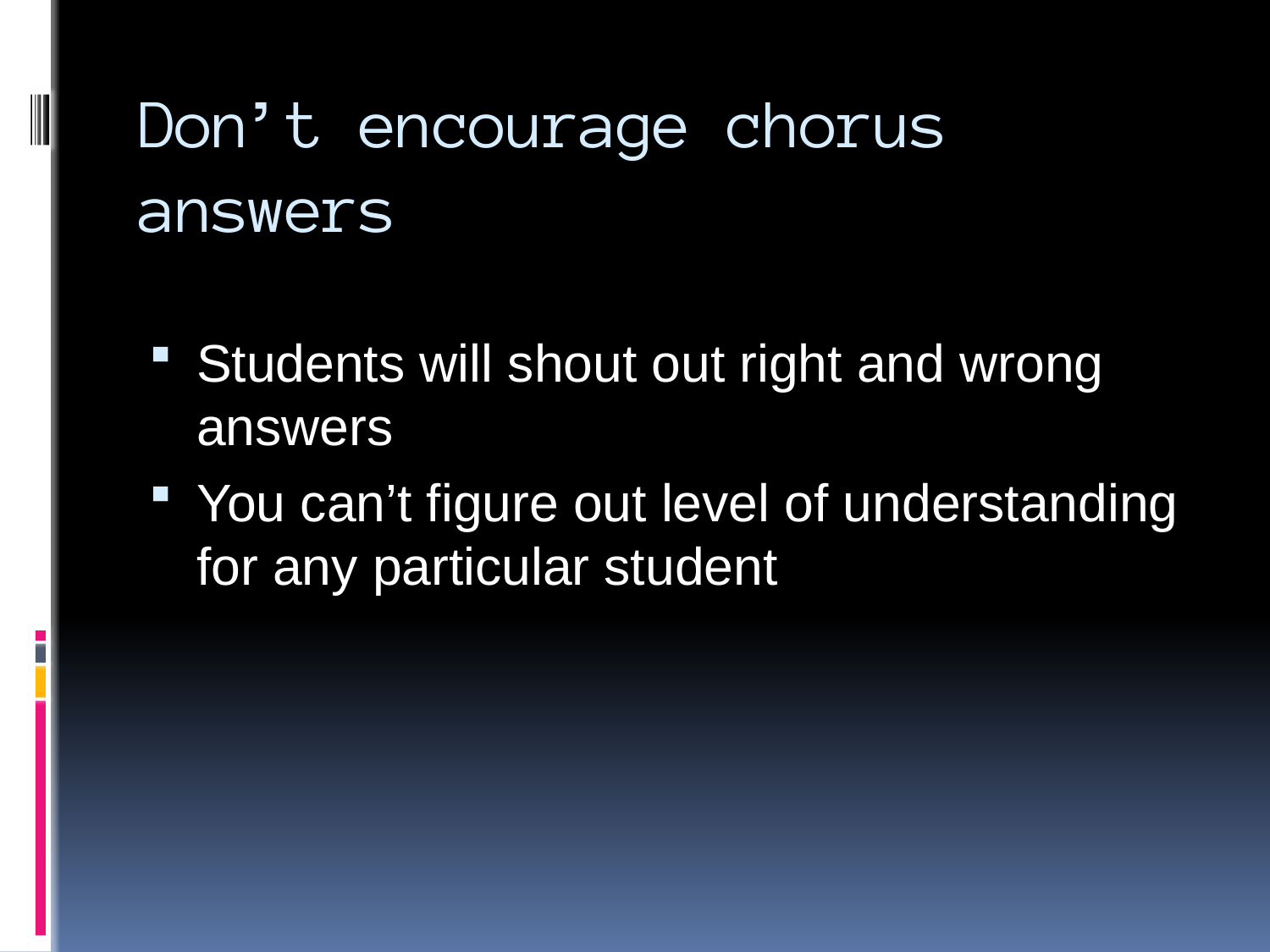

# Don’t encourage chorus answers

Students will shout out right and wrong answers
You can’t figure out level of understanding for any particular student